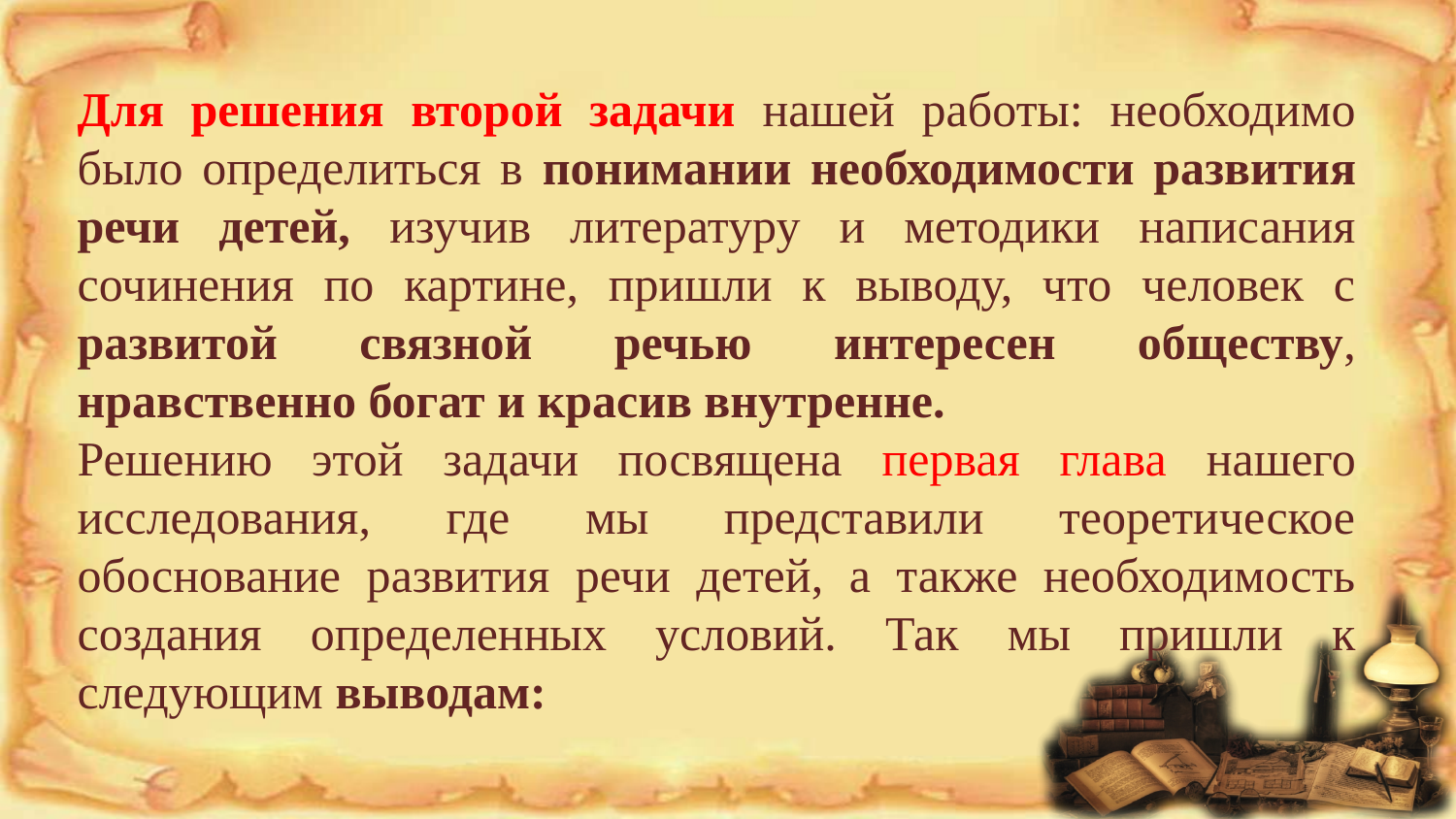

Для решения второй задачи нашей работы: необходимо было определиться в понимании необходимости развития речи детей, изучив литературу и методики написания сочинения по картине, пришли к выводу, что человек с развитой связной речью интересен обществу, нравственно богат и красив внутренне.
Решению этой задачи посвящена первая глава нашего исследования, где мы представили теоретическое обоснование развития речи детей, а также необходимость создания определенных условий. Так мы пришли к следующим выводам: